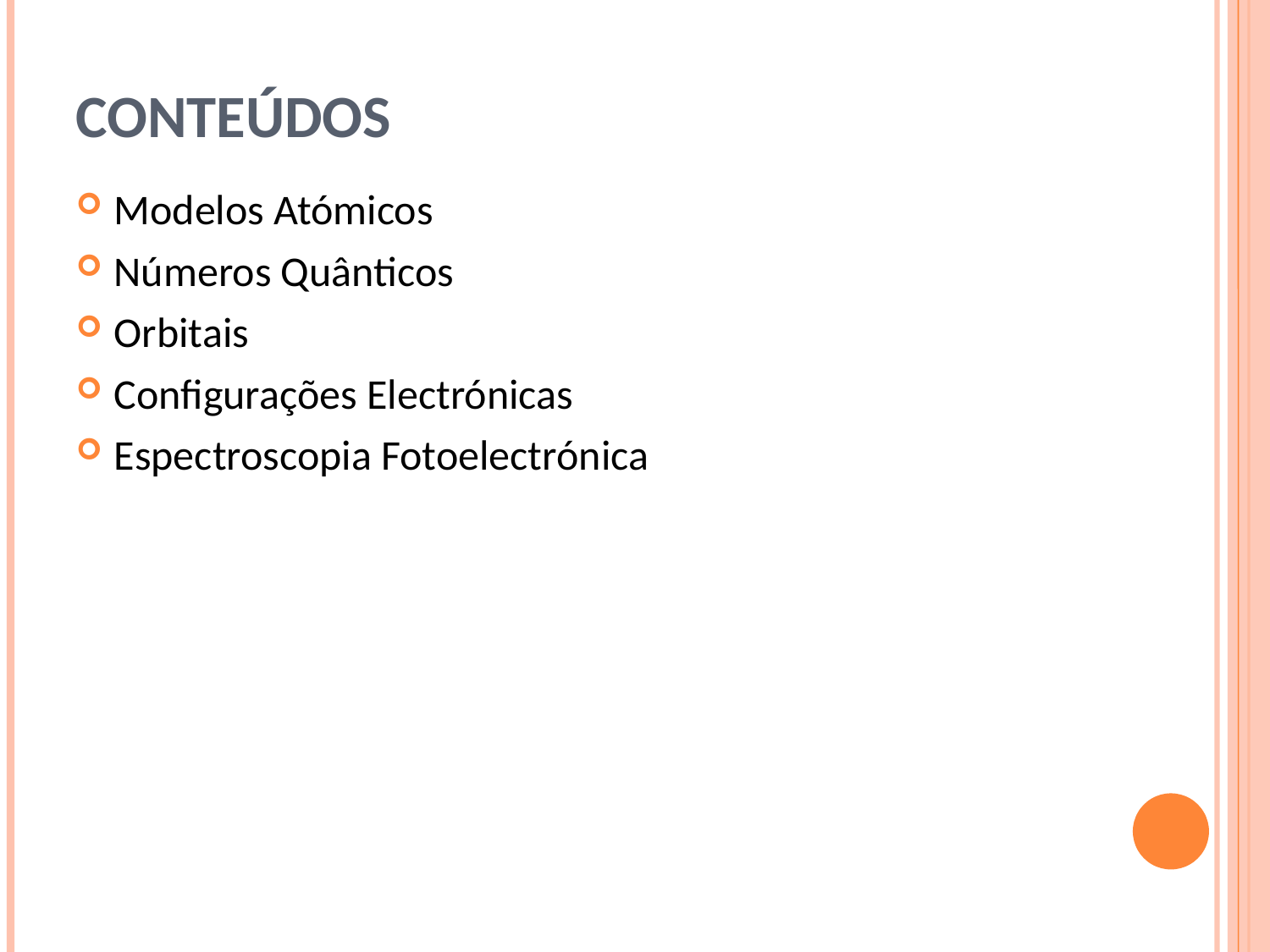

# Conteúdos
Modelos Atómicos
Números Quânticos
Orbitais
Configurações Electrónicas
Espectroscopia Fotoelectrónica